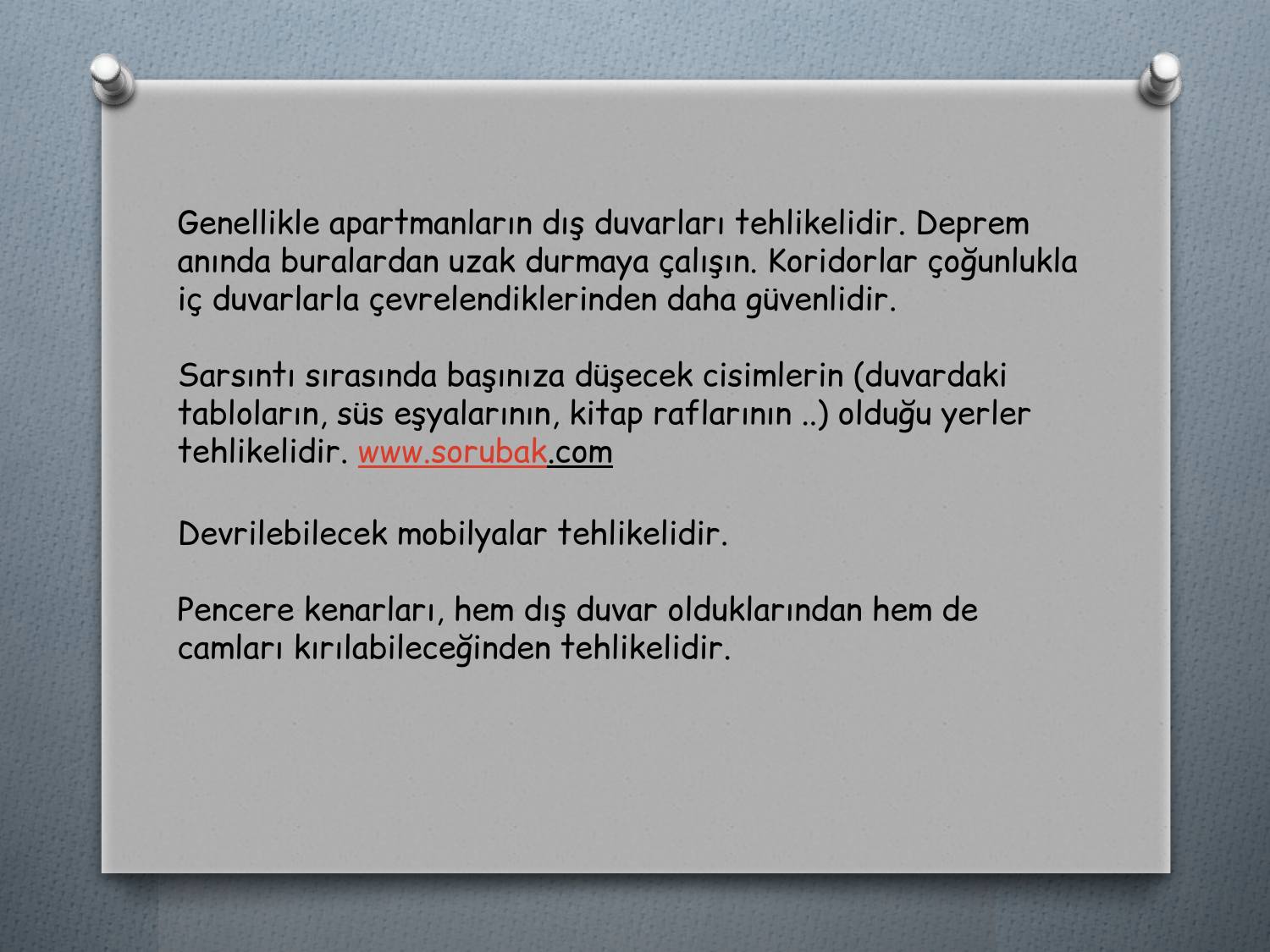

Genellikle apartmanların dış duvarları tehlikelidir. Deprem anında buralardan uzak durmaya çalışın. Koridorlar çoğunlukla iç duvarlarla çevrelendiklerinden daha güvenlidir.

Sarsıntı sırasında başınıza düşecek cisimlerin (duvardaki tabloların, süs eşyalarının, kitap raflarının ..) olduğu yerler tehlikelidir. www.sorubak.com

Devrilebilecek mobilyalar tehlikelidir.

Pencere kenarları, hem dış duvar olduklarından hem de camları kırılabileceğinden tehlikelidir.